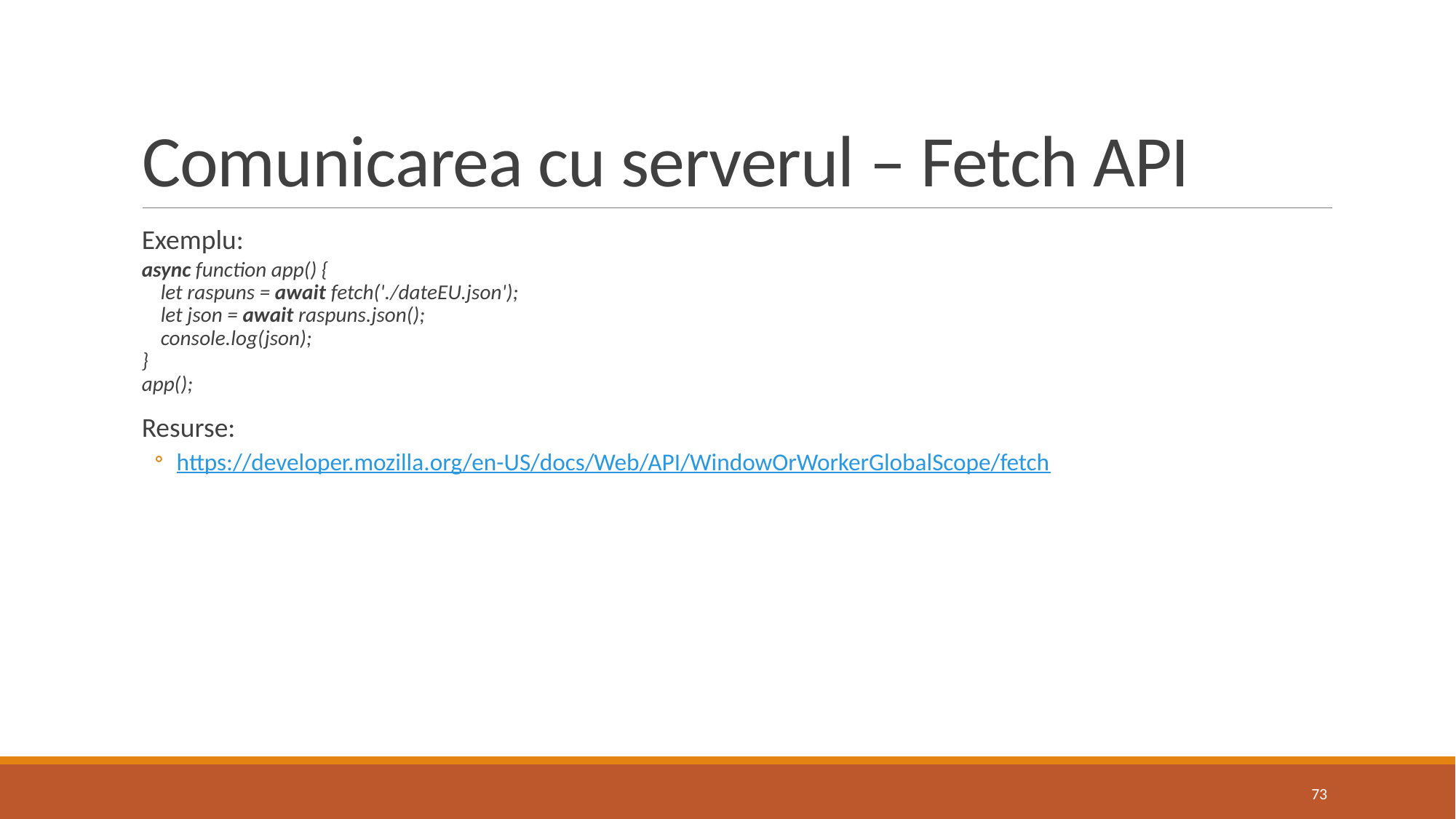

# Comunicarea cu serverul – Fetch API
Exemplu:
async function app() {
    let raspuns = await fetch('./dateEU.json');
    let json = await raspuns.json();
    console.log(json);
}
app();
Resurse:
https://developer.mozilla.org/en-US/docs/Web/API/WindowOrWorkerGlobalScope/fetch

73